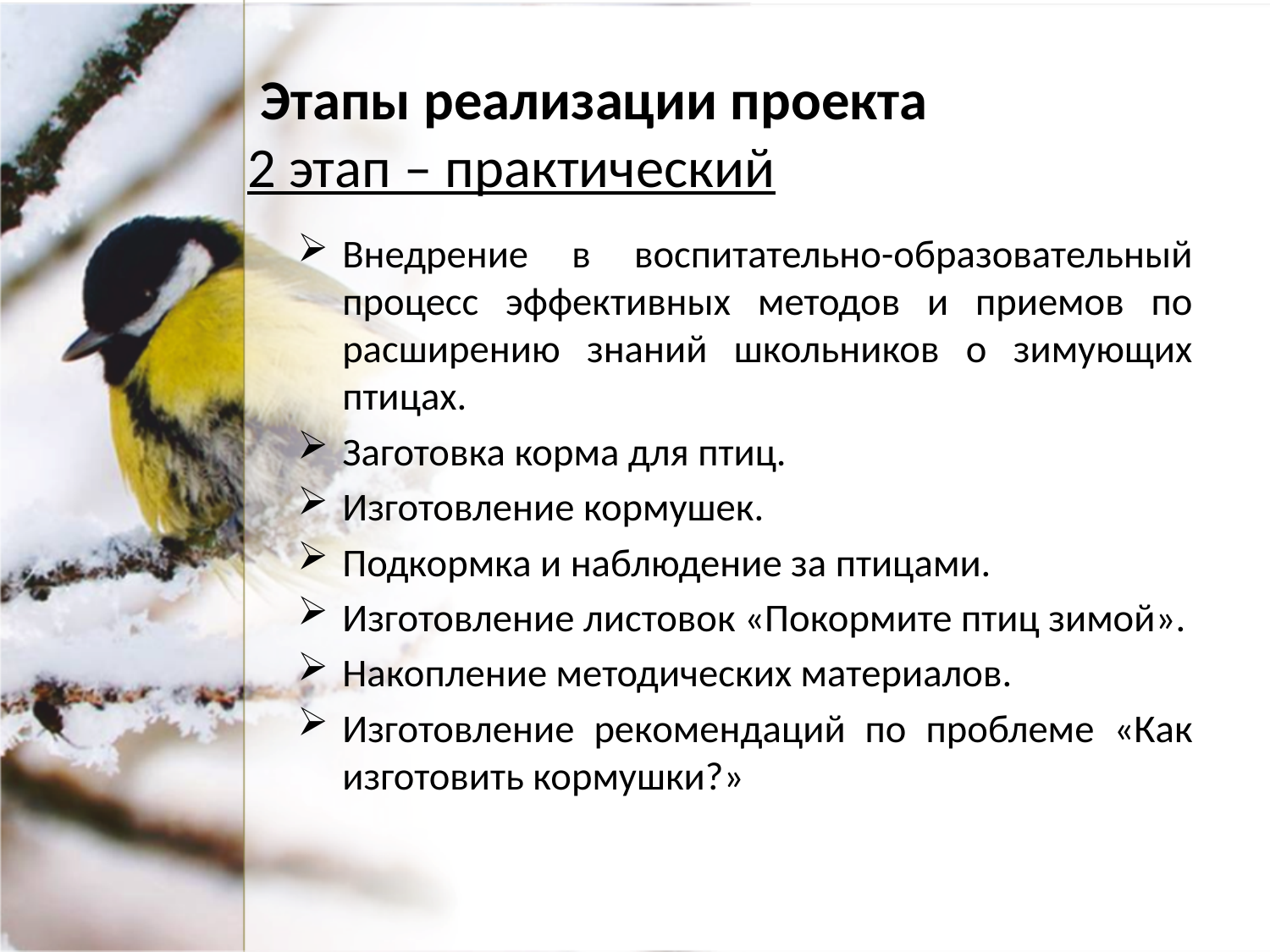

Этапы реализации проекта
2 этап – практический
Внедрение в воспитательно-образовательный процесс эффективных методов и приемов по расширению знаний школьников о зимующих птицах.
Заготовка корма для птиц.
Изготовление кормушек.
Подкормка и наблюдение за птицами.
Изготовление листовок «Покормите птиц зимой».
Накопление методических материалов.
Изготовление рекомендаций по проблеме «Как изготовить кормушки?»